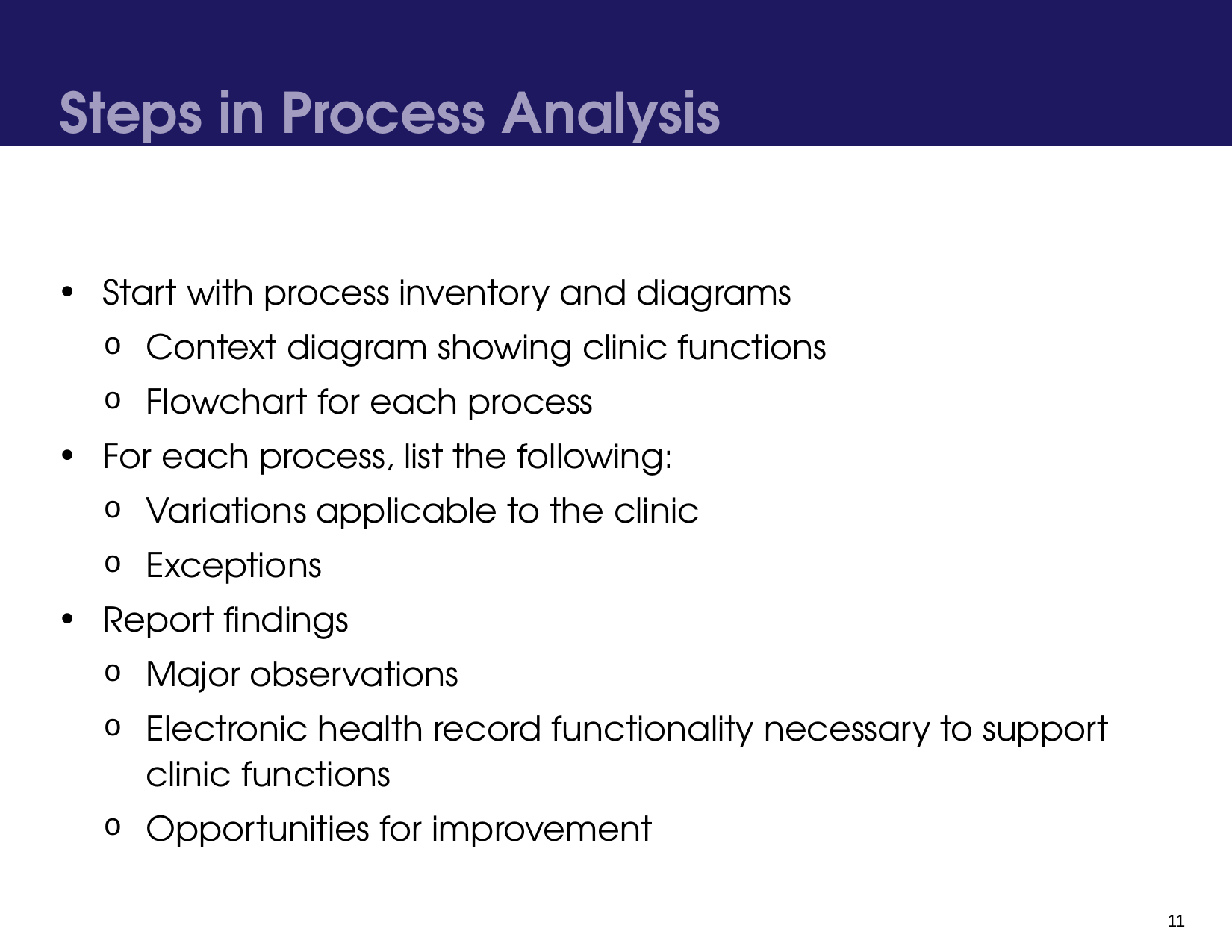

# Steps in Process Analysis
Start with process inventory and diagrams
Context diagram showing clinic functions
Flowchart for each process
For each process, list the following:
Variations applicable to the clinic
Exceptions
Report findings
Major observations
Electronic health record functionality necessary to support clinic functions
Opportunities for improvement

11